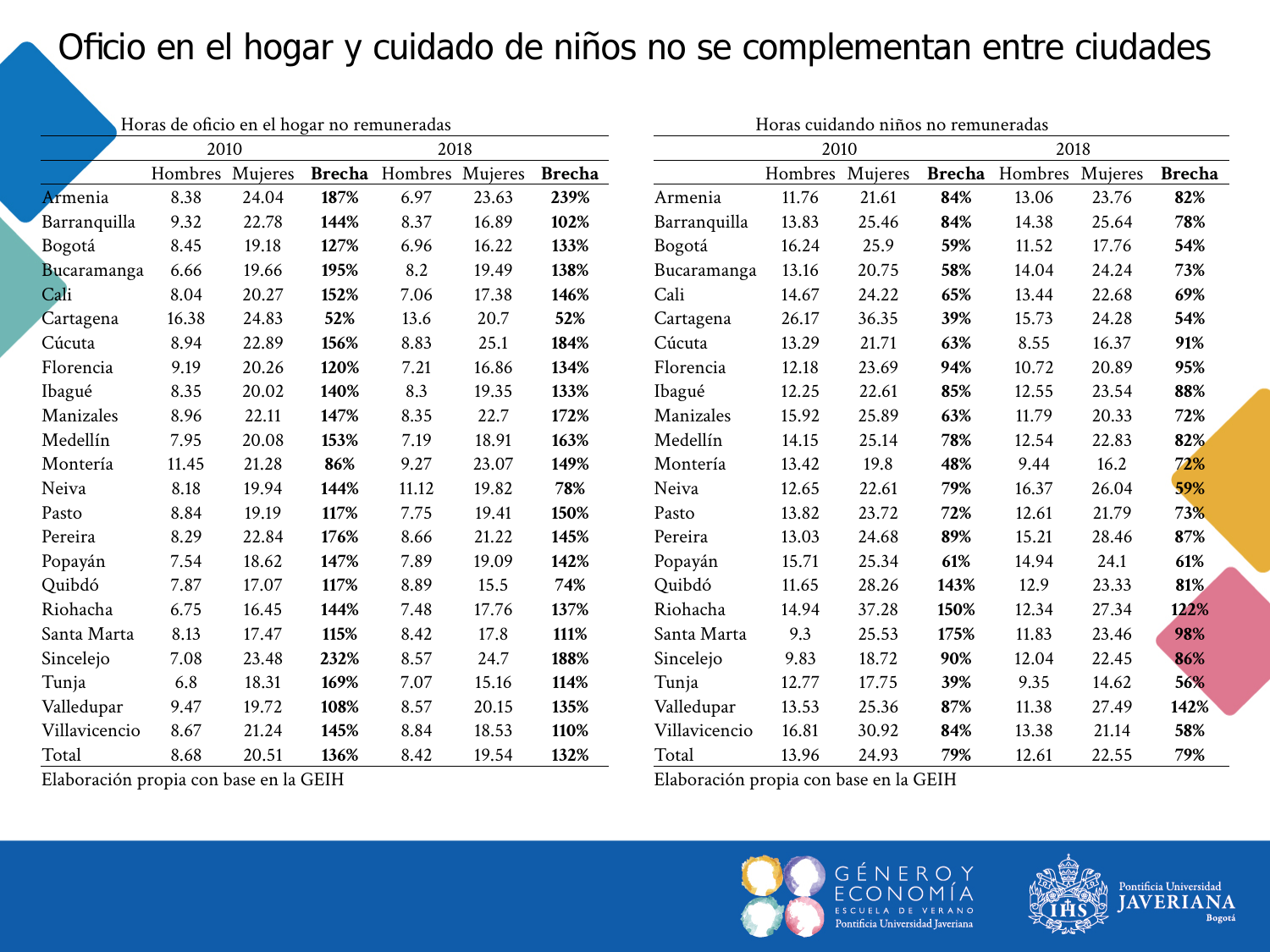

Oficio en el hogar y cuidado de niños no se complementan entre ciudades
| Horas de oficio en el hogar no remuneradas |  |  |  |  |  |  |  | Horas cuidando niños no remuneradas |  |  |  |  |  |  |
| --- | --- | --- | --- | --- | --- | --- | --- | --- | --- | --- | --- | --- | --- | --- |
|  | 2010 |  |  | 2018 |  |  |  |  | 2010 |  |  | 2018 |  |  |
|  | Hombres | Mujeres | Brecha | Hombres | Mujeres | Brecha |  |  | Hombres | Mujeres | Brecha | Hombres | Mujeres | Brecha |
| Armenia | 8.38 | 24.04 | 187% | 6.97 | 23.63 | 239% |  | Armenia | 11.76 | 21.61 | 84% | 13.06 | 23.76 | 82% |
| Barranquilla | 9.32 | 22.78 | 144% | 8.37 | 16.89 | 102% |  | Barranquilla | 13.83 | 25.46 | 84% | 14.38 | 25.64 | 78% |
| Bogotá | 8.45 | 19.18 | 127% | 6.96 | 16.22 | 133% |  | Bogotá | 16.24 | 25.9 | 59% | 11.52 | 17.76 | 54% |
| Bucaramanga | 6.66 | 19.66 | 195% | 8.2 | 19.49 | 138% |  | Bucaramanga | 13.16 | 20.75 | 58% | 14.04 | 24.24 | 73% |
| Cali | 8.04 | 20.27 | 152% | 7.06 | 17.38 | 146% |  | Cali | 14.67 | 24.22 | 65% | 13.44 | 22.68 | 69% |
| Cartagena | 16.38 | 24.83 | 52% | 13.6 | 20.7 | 52% |  | Cartagena | 26.17 | 36.35 | 39% | 15.73 | 24.28 | 54% |
| Cúcuta | 8.94 | 22.89 | 156% | 8.83 | 25.1 | 184% |  | Cúcuta | 13.29 | 21.71 | 63% | 8.55 | 16.37 | 91% |
| Florencia | 9.19 | 20.26 | 120% | 7.21 | 16.86 | 134% |  | Florencia | 12.18 | 23.69 | 94% | 10.72 | 20.89 | 95% |
| Ibagué | 8.35 | 20.02 | 140% | 8.3 | 19.35 | 133% |  | Ibagué | 12.25 | 22.61 | 85% | 12.55 | 23.54 | 88% |
| Manizales | 8.96 | 22.11 | 147% | 8.35 | 22.7 | 172% |  | Manizales | 15.92 | 25.89 | 63% | 11.79 | 20.33 | 72% |
| Medellín | 7.95 | 20.08 | 153% | 7.19 | 18.91 | 163% |  | Medellín | 14.15 | 25.14 | 78% | 12.54 | 22.83 | 82% |
| Montería | 11.45 | 21.28 | 86% | 9.27 | 23.07 | 149% |  | Montería | 13.42 | 19.8 | 48% | 9.44 | 16.2 | 72% |
| Neiva | 8.18 | 19.94 | 144% | 11.12 | 19.82 | 78% |  | Neiva | 12.65 | 22.61 | 79% | 16.37 | 26.04 | 59% |
| Pasto | 8.84 | 19.19 | 117% | 7.75 | 19.41 | 150% |  | Pasto | 13.82 | 23.72 | 72% | 12.61 | 21.79 | 73% |
| Pereira | 8.29 | 22.84 | 176% | 8.66 | 21.22 | 145% |  | Pereira | 13.03 | 24.68 | 89% | 15.21 | 28.46 | 87% |
| Popayán | 7.54 | 18.62 | 147% | 7.89 | 19.09 | 142% |  | Popayán | 15.71 | 25.34 | 61% | 14.94 | 24.1 | 61% |
| Quibdó | 7.87 | 17.07 | 117% | 8.89 | 15.5 | 74% |  | Quibdó | 11.65 | 28.26 | 143% | 12.9 | 23.33 | 81% |
| Riohacha | 6.75 | 16.45 | 144% | 7.48 | 17.76 | 137% |  | Riohacha | 14.94 | 37.28 | 150% | 12.34 | 27.34 | 122% |
| Santa Marta | 8.13 | 17.47 | 115% | 8.42 | 17.8 | 111% |  | Santa Marta | 9.3 | 25.53 | 175% | 11.83 | 23.46 | 98% |
| Sincelejo | 7.08 | 23.48 | 232% | 8.57 | 24.7 | 188% |  | Sincelejo | 9.83 | 18.72 | 90% | 12.04 | 22.45 | 86% |
| Tunja | 6.8 | 18.31 | 169% | 7.07 | 15.16 | 114% |  | Tunja | 12.77 | 17.75 | 39% | 9.35 | 14.62 | 56% |
| Valledupar | 9.47 | 19.72 | 108% | 8.57 | 20.15 | 135% |  | Valledupar | 13.53 | 25.36 | 87% | 11.38 | 27.49 | 142% |
| Villavicencio | 8.67 | 21.24 | 145% | 8.84 | 18.53 | 110% |  | Villavicencio | 16.81 | 30.92 | 84% | 13.38 | 21.14 | 58% |
| Total | 8.68 | 20.51 | 136% | 8.42 | 19.54 | 132% |  | Total | 13.96 | 24.93 | 79% | 12.61 | 22.55 | 79% |
| Elaboración propia con base en la GEIH |  |  |  |  |  |  |  | Elaboración propia con base en la GEIH |  |  |  |  |  |  |